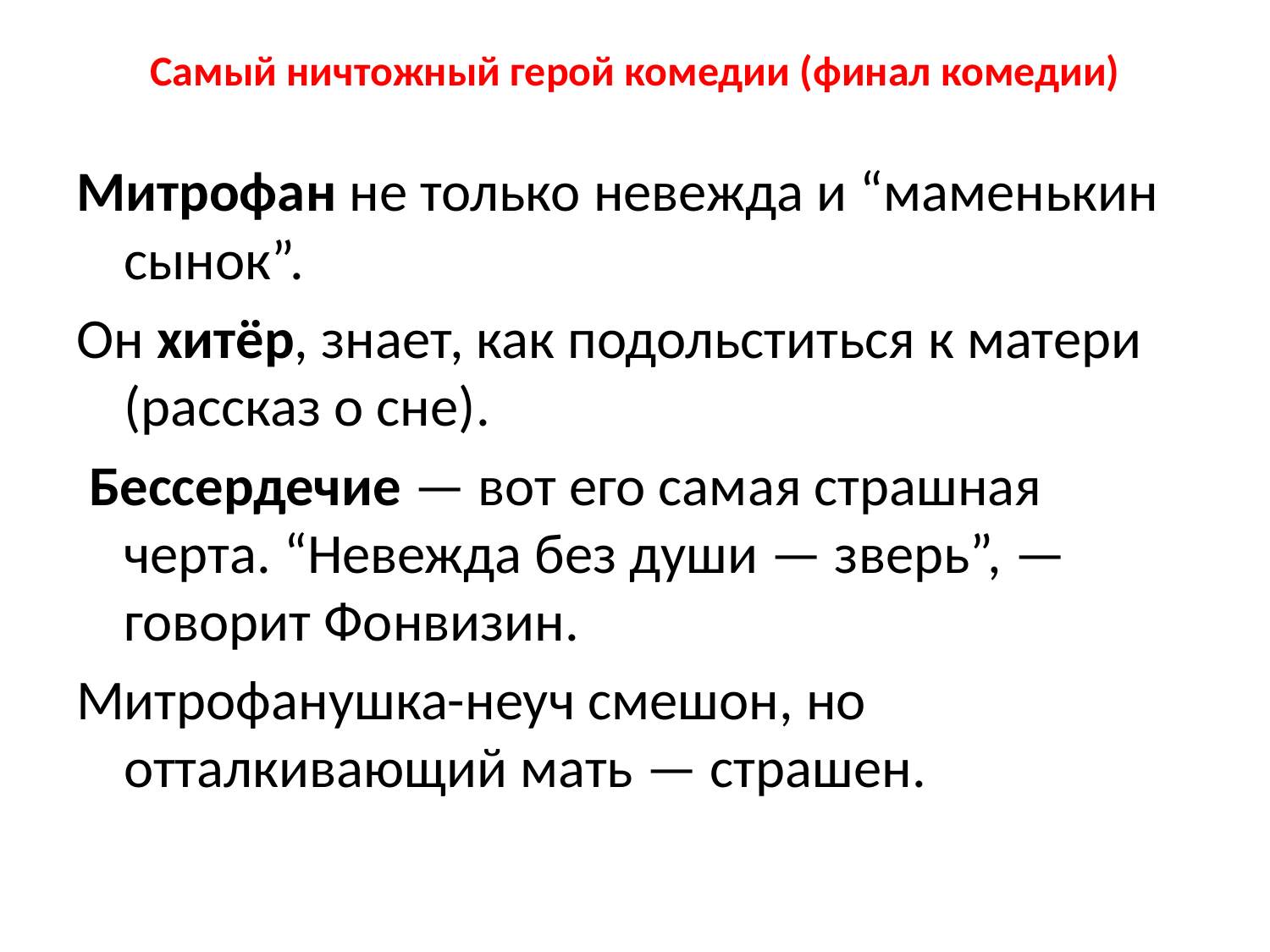

# Самый ничтожный герой комедии (финал комедии)
Митрофан не только невежда и “маменькин сынок”.
Он хитёр, знает, как подольститься к матери (рассказ о сне).
 Бессердечие — вот его самая страшная черта. “Невежда без души — зверь”, — говорит Фонвизин.
Митрофанушка-неуч смешон, но отталкивающий мать — страшен.